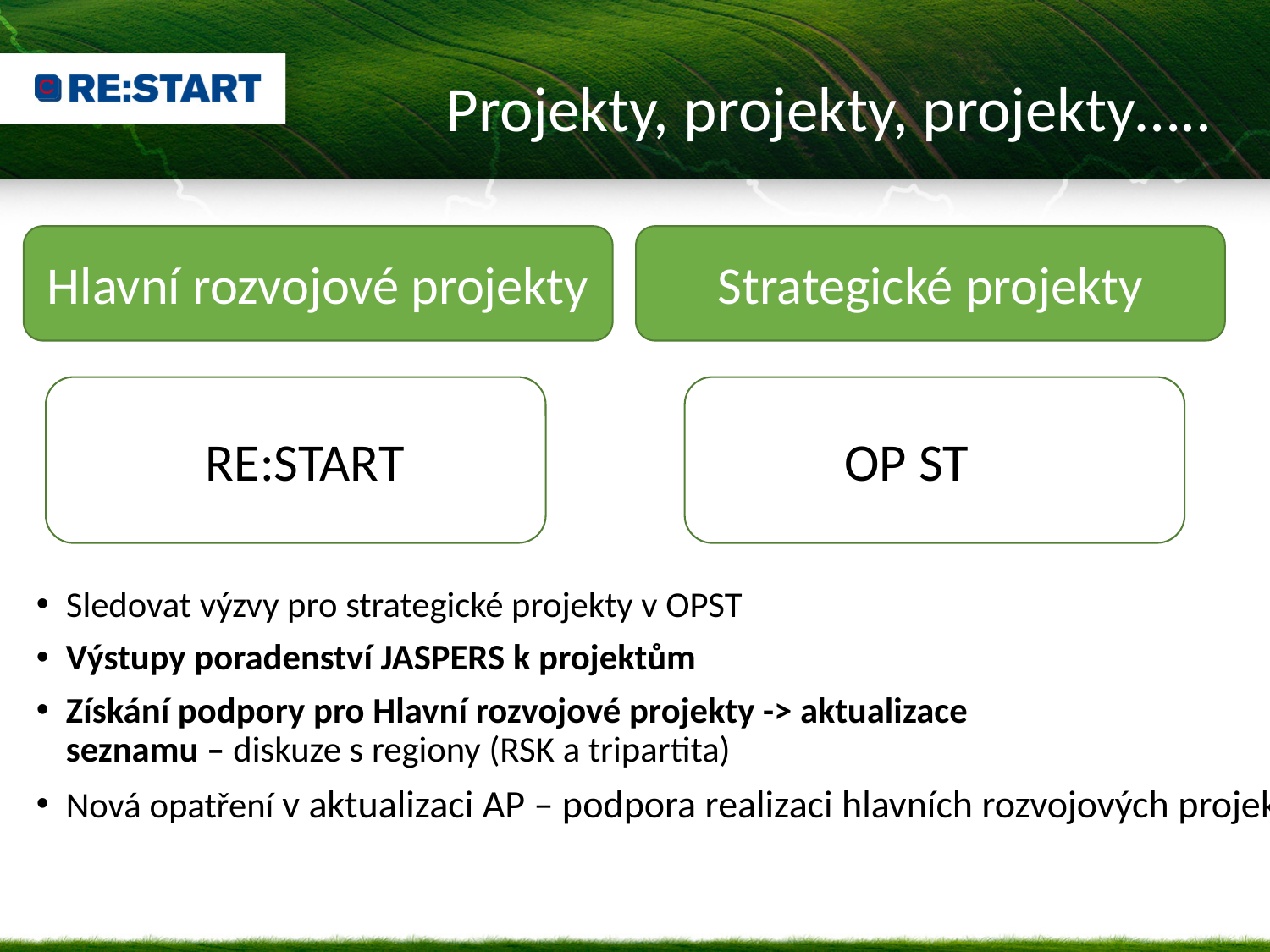

# Projekty, projekty, projekty…..
Hlavní rozvojové projekty
Strategické projekty

RE:START

OP ST
Sledovat výzvy pro strategické projekty v OPST
Výstupy poradenství JASPERS k projektům
Získání podpory pro Hlavní rozvojové projekty -> aktualizace
seznamu – diskuze s regiony (RSK a tripartita)
Nová opatření v aktualizaci AP – podpora realizaci hlavních rozvojových projektů.